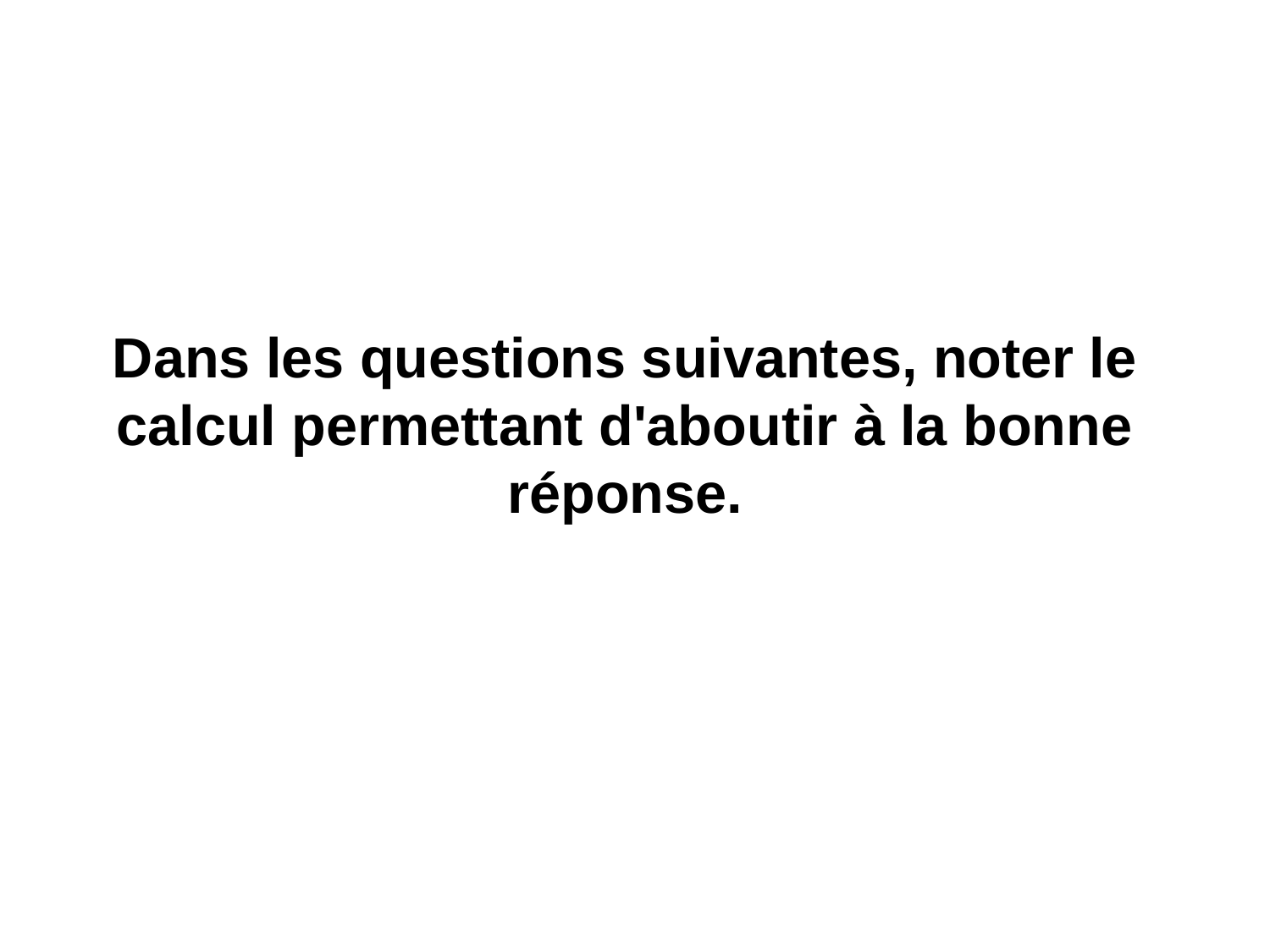

Dans les questions suivantes, noter le calcul permettant d'aboutir à la bonne réponse.